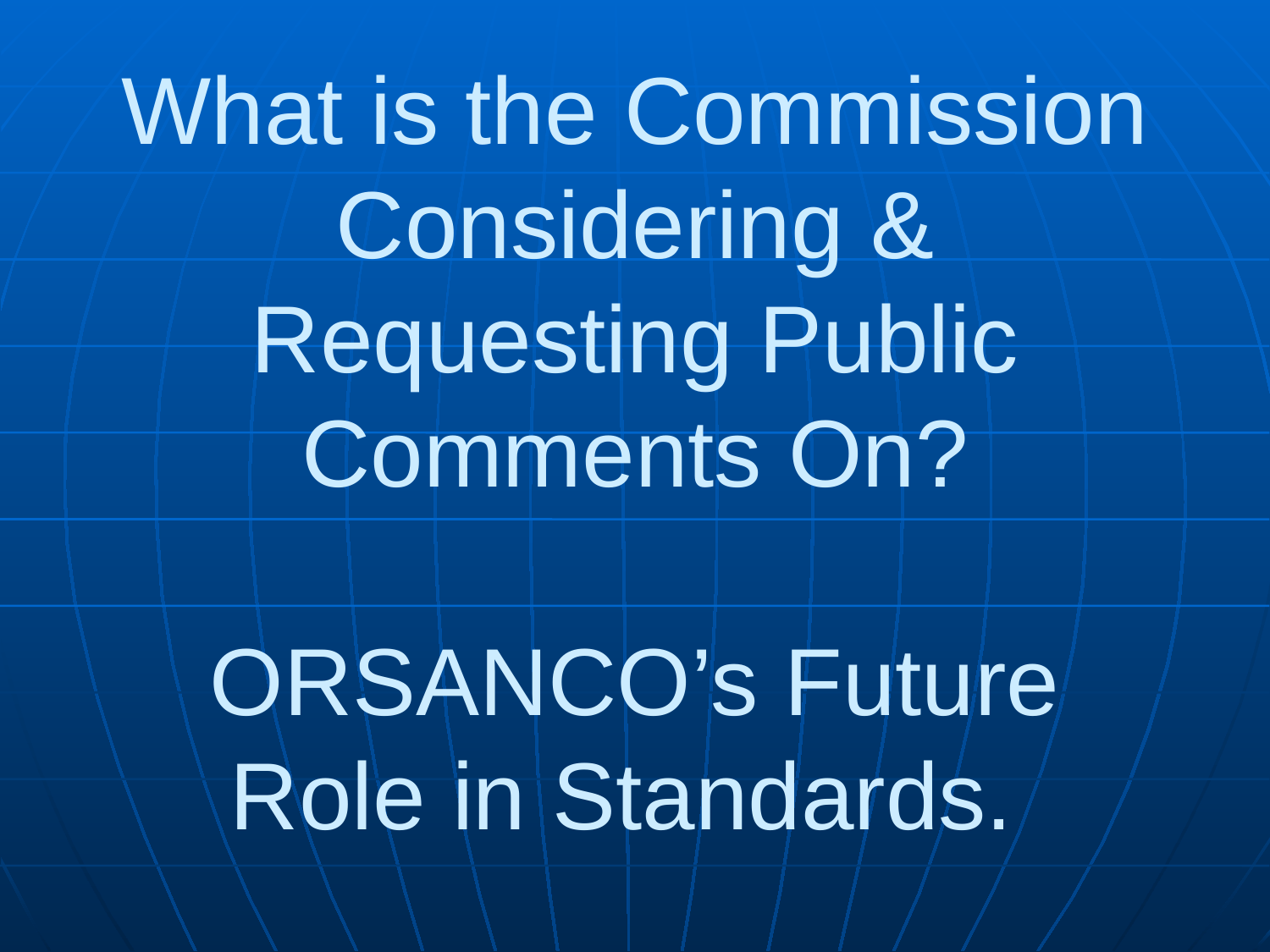

# What is the Commission Considering & Requesting Public Comments On? ORSANCO’s Future Role in Standards.